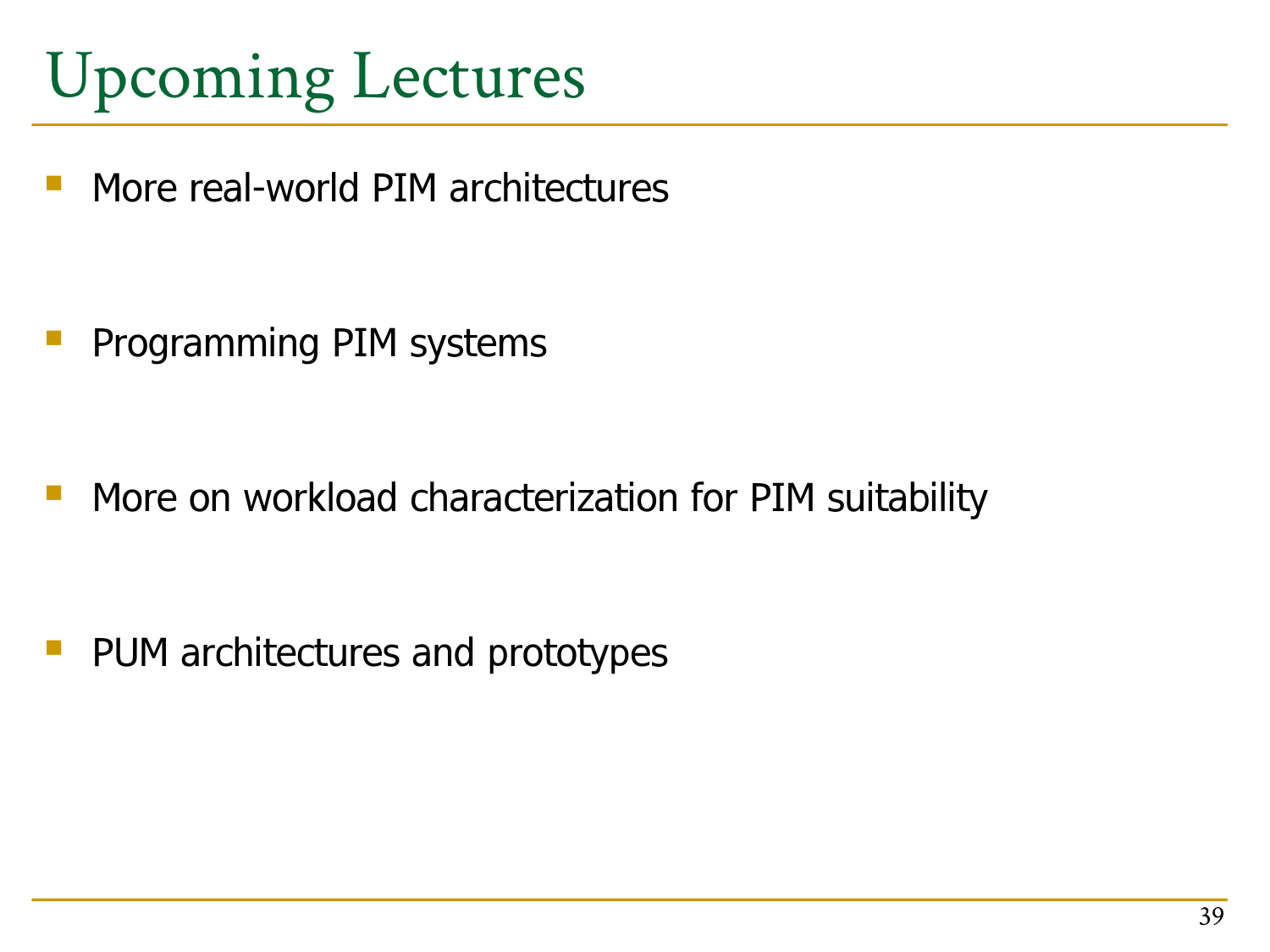

# Upcoming Lectures
More real-world PIM architectures

Programming PIM systems

More on workload characterization for PIM suitability

PUM architectures and prototypes
39